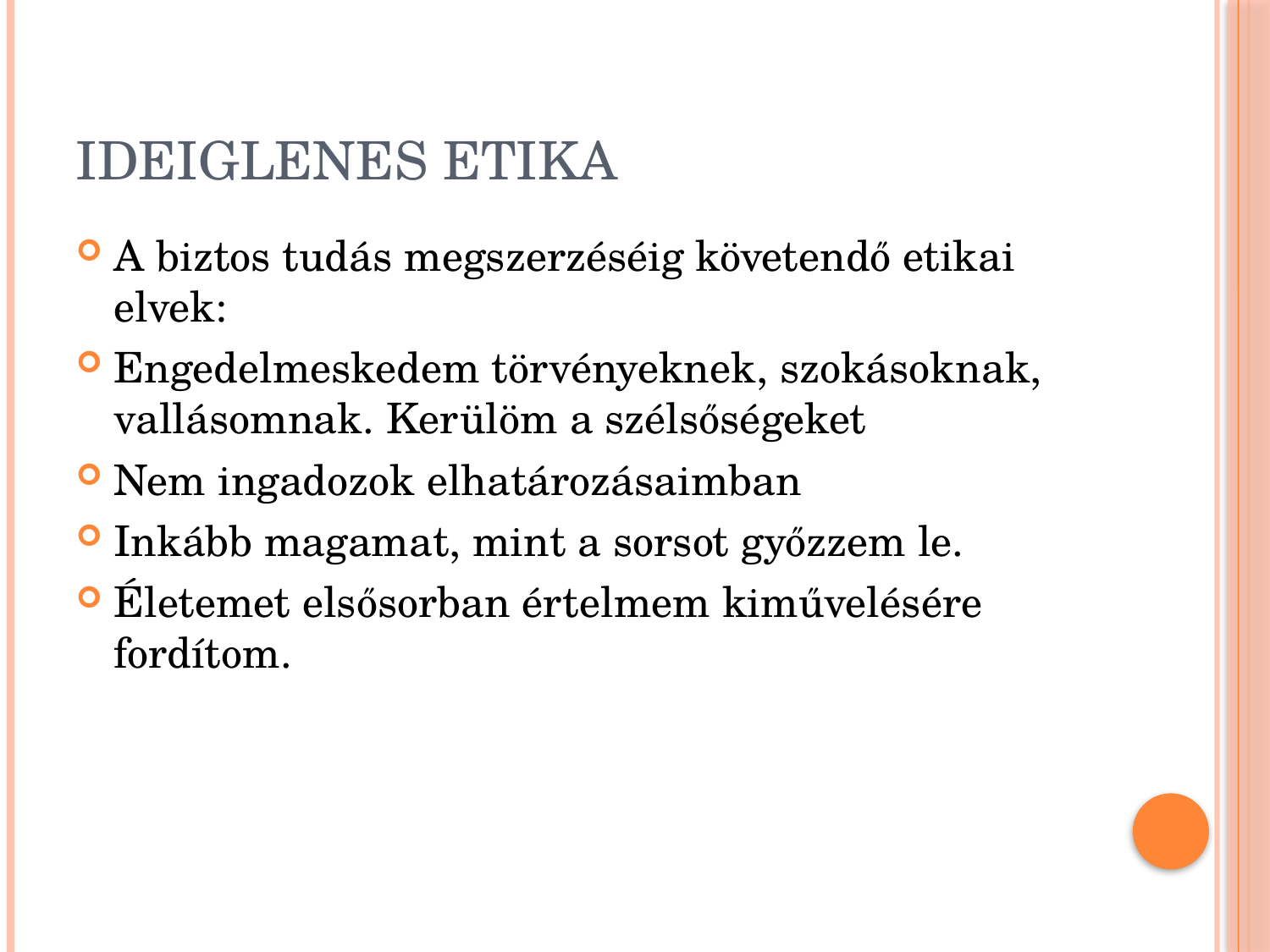

# Ideiglenes etika
A biztos tudás megszerzéséig követendő etikai elvek:
Engedelmeskedem törvényeknek, szokásoknak, vallásomnak. Kerülöm a szélsőségeket
Nem ingadozok elhatározásaimban
Inkább magamat, mint a sorsot győzzem le.
Életemet elsősorban értelmem kiművelésére fordítom.